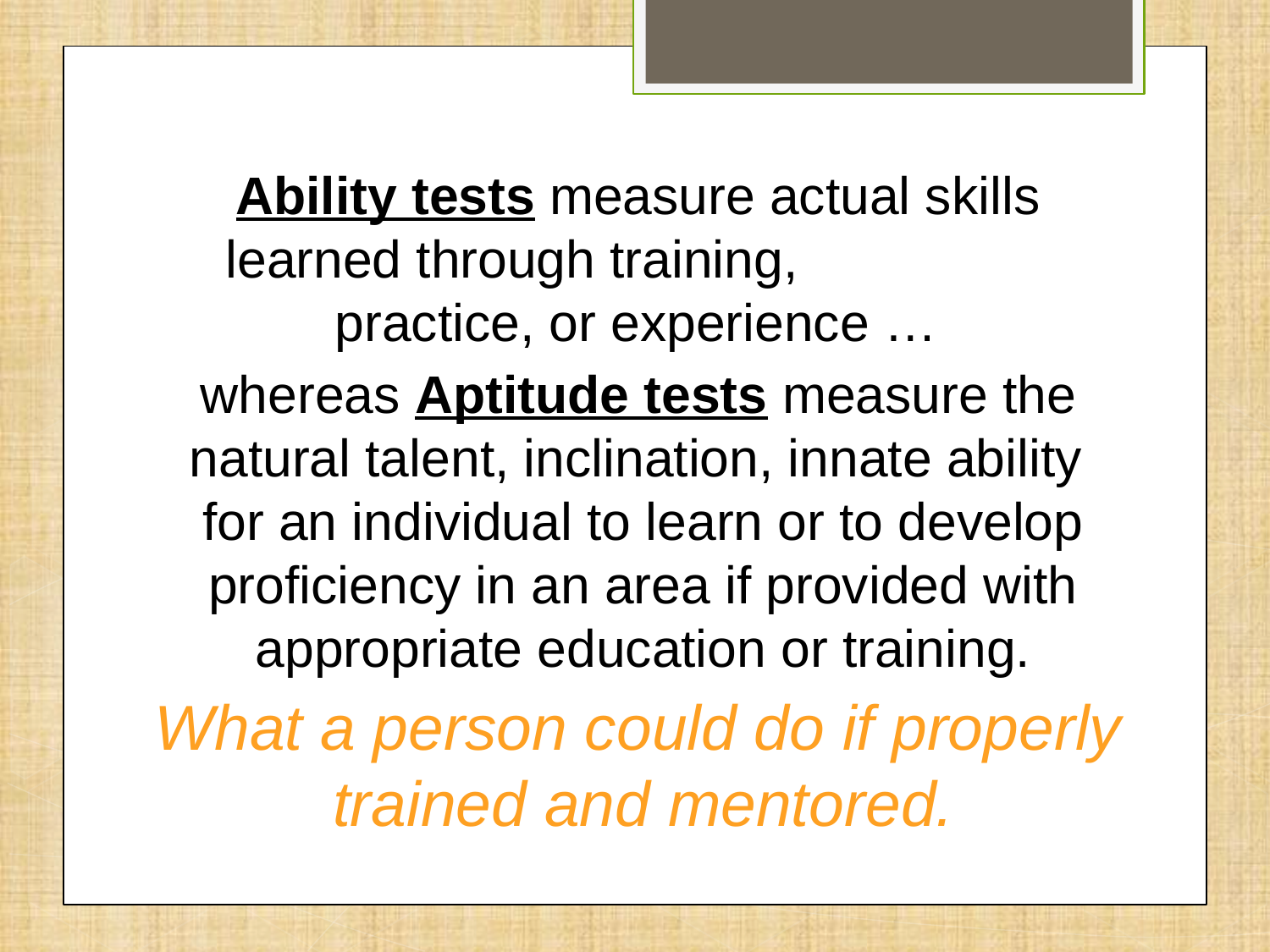

Ability tests measure actual skills learned through training,                   practice, or experience …
whereas Aptitude tests measure the natural talent, inclination, innate ability  for an individual to learn or to develop proficiency in an area if provided with appropriate education or training.
What a person could do if properly trained and mentored.